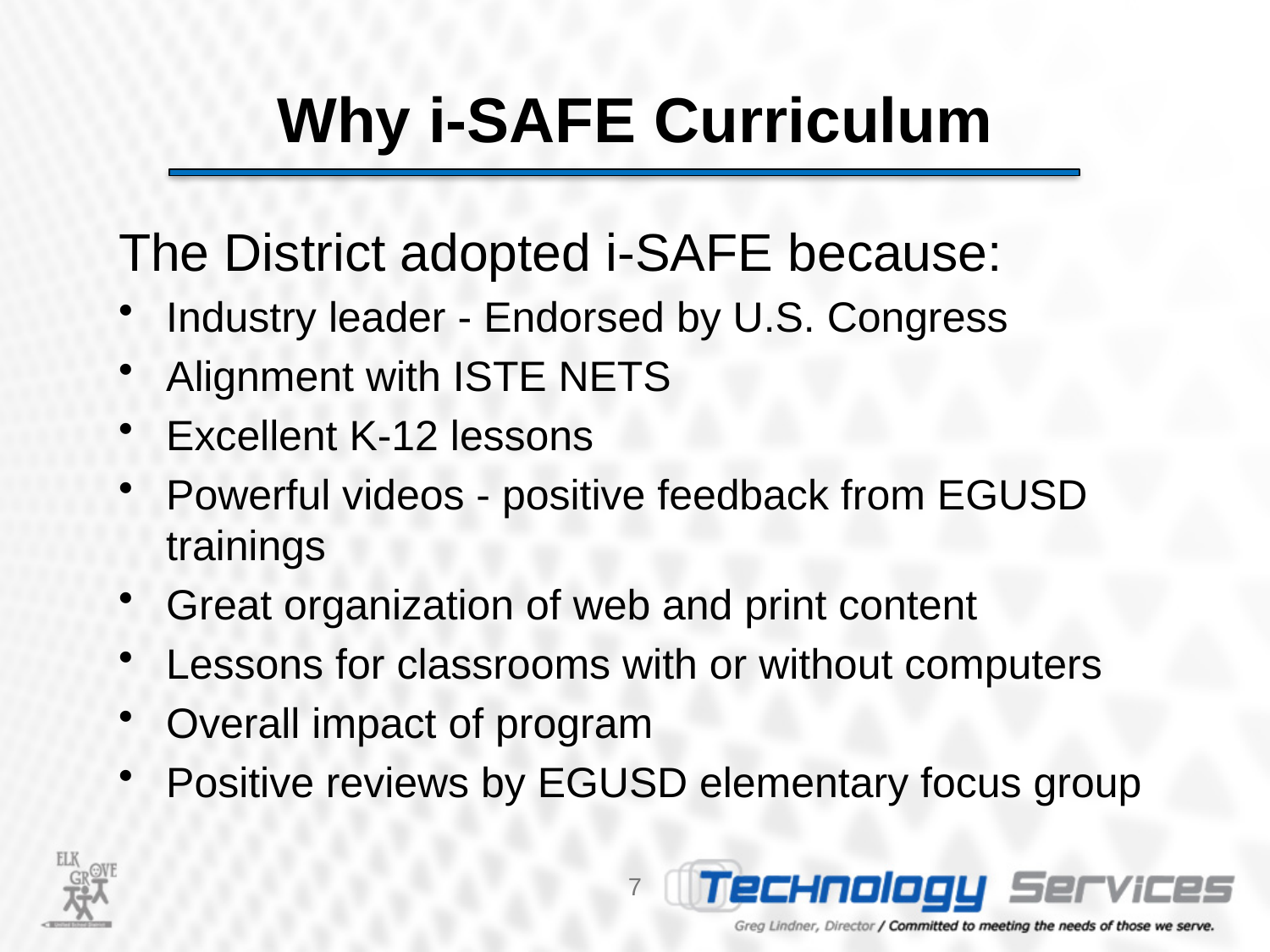

# Why i-SAFE Curriculum

The District adopted i-SAFE because:
Industry leader - Endorsed by U.S. Congress
Alignment with ISTE NETS
Excellent K-12 lessons
Powerful videos - positive feedback from EGUSD trainings
Great organization of web and print content
Lessons for classrooms with or without computers
Overall impact of program
Positive reviews by EGUSD elementary focus group

7